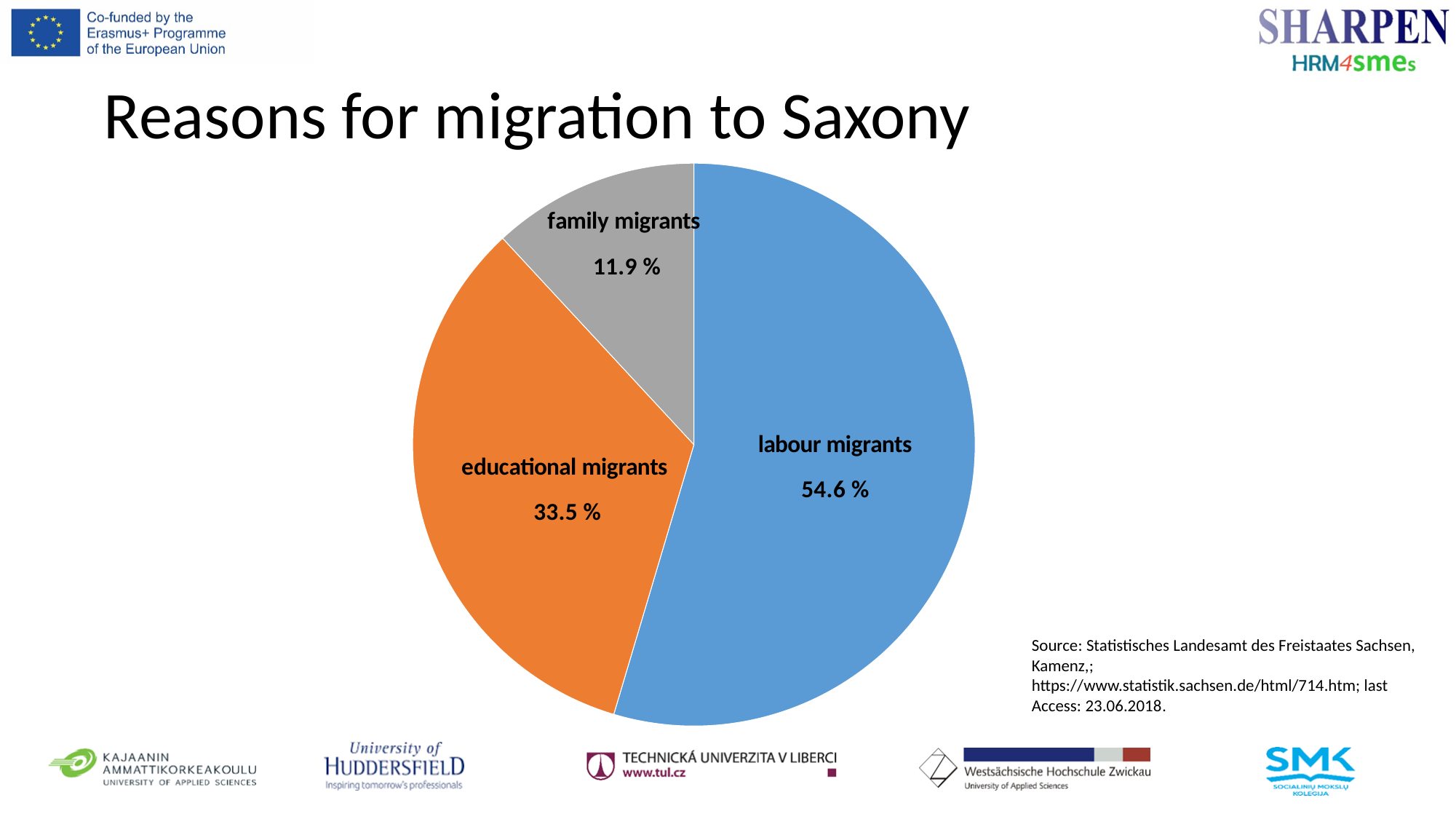

# Reasons for migration to Saxony

### Chart

| Category |  |
|---|---|
| labour migrants | 54.6 |
| educational migrants | 33.5 |
| family migrants | 11.9 |
Source: Statistisches Landesamt des Freistaates Sachsen, Kamenz,; https://www.statistik.sachsen.de/html/714.htm; last Access: 23.06.2018.